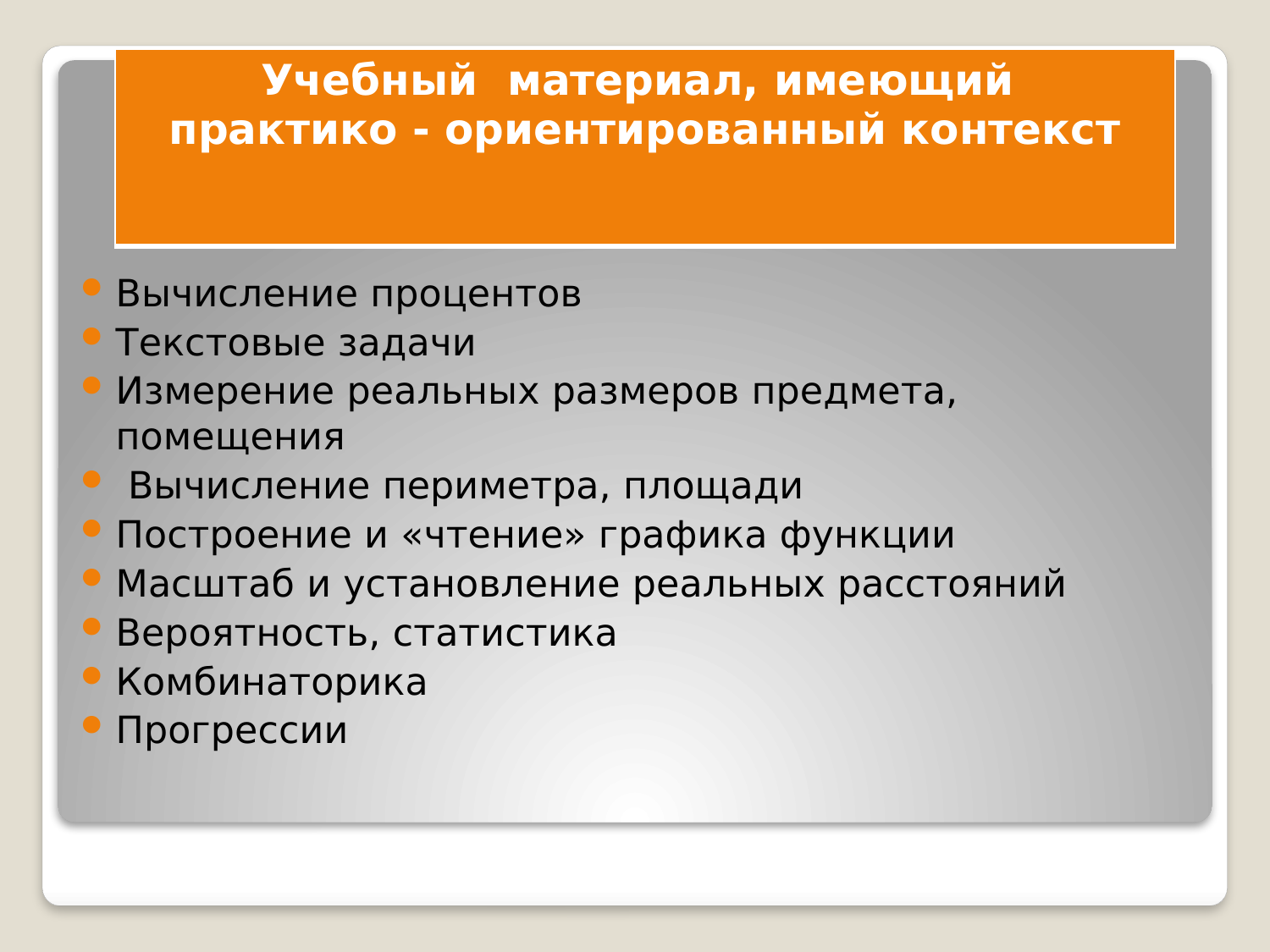

| Учебный материал, имеющий практико - ориентированный контекст |
| --- |
#
Вычисление процентов
Текстовые задачи
Измерение реальных размеров предмета, помещения
 Вычисление периметра, площади
Построение и «чтение» графика функции
Масштаб и установление реальных расстояний
Вероятность, статистика
Комбинаторика
Прогрессии